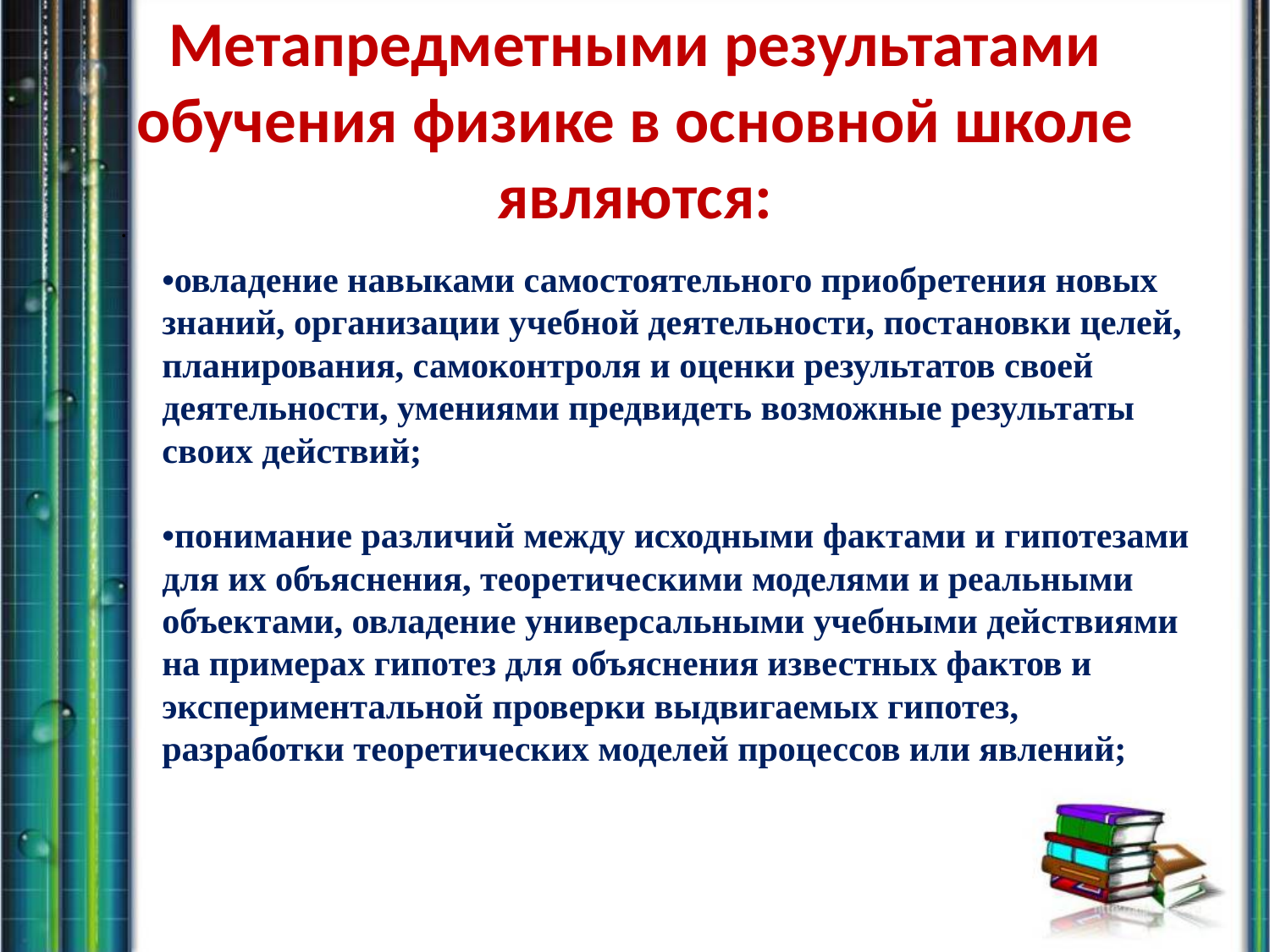

# Метапредметными результатами обучения физике в основной школе являются:
•овладение навыками самостоятельного приобретения новых знаний, организации учебной деятельности, постановки целей, планирования, самоконтроля и оценки результатов своей деятельности, умениями предвидеть возможные результаты своих действий;
•понимание различий между исходными фактами и гипотезами для их объяснения, теоретическими моделями и реальными объектами, овладение универсальными учебными действиями на примерах гипотез для объяснения известных фактов и экспериментальной проверки выдвигаемых гипотез, разработки теоретических моделей процессов или явлений;